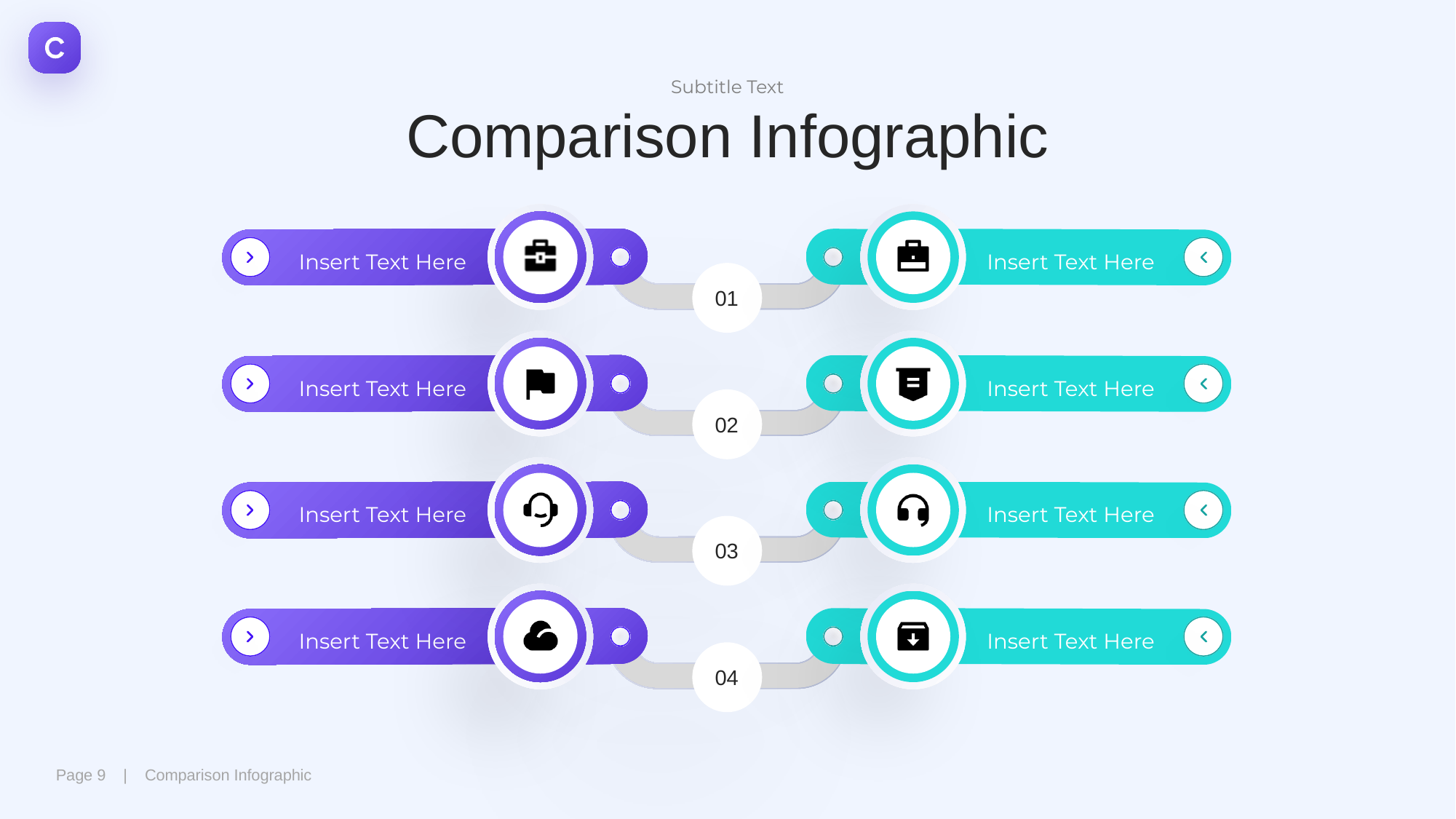

Subtitle Text
Comparison Infographic

Insert Text Here
Insert Text Here

01

Insert Text Here
Insert Text Here

02

Insert Text Here
Insert Text Here

03

Insert Text Here
Insert Text Here

04